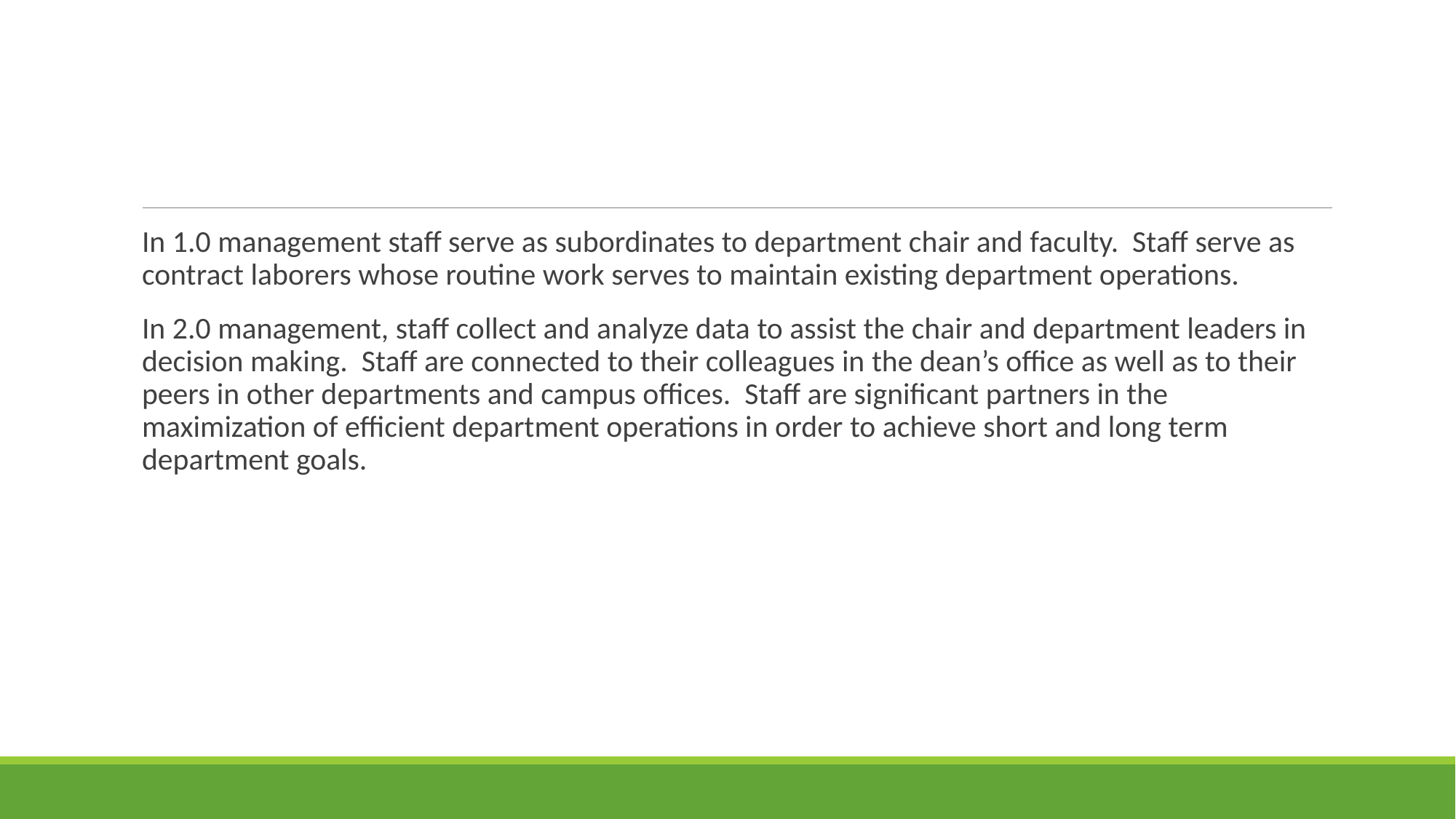

#
In 1.0 management staff serve as subordinates to department chair and faculty.  Staff serve as contract laborers whose routine work serves to maintain existing department operations.
In 2.0 management, staff collect and analyze data to assist the chair and department leaders in decision making.  Staff are connected to their colleagues in the dean’s office as well as to their peers in other departments and campus offices.  Staff are significant partners in the maximization of efficient department operations in order to achieve short and long term department goals.